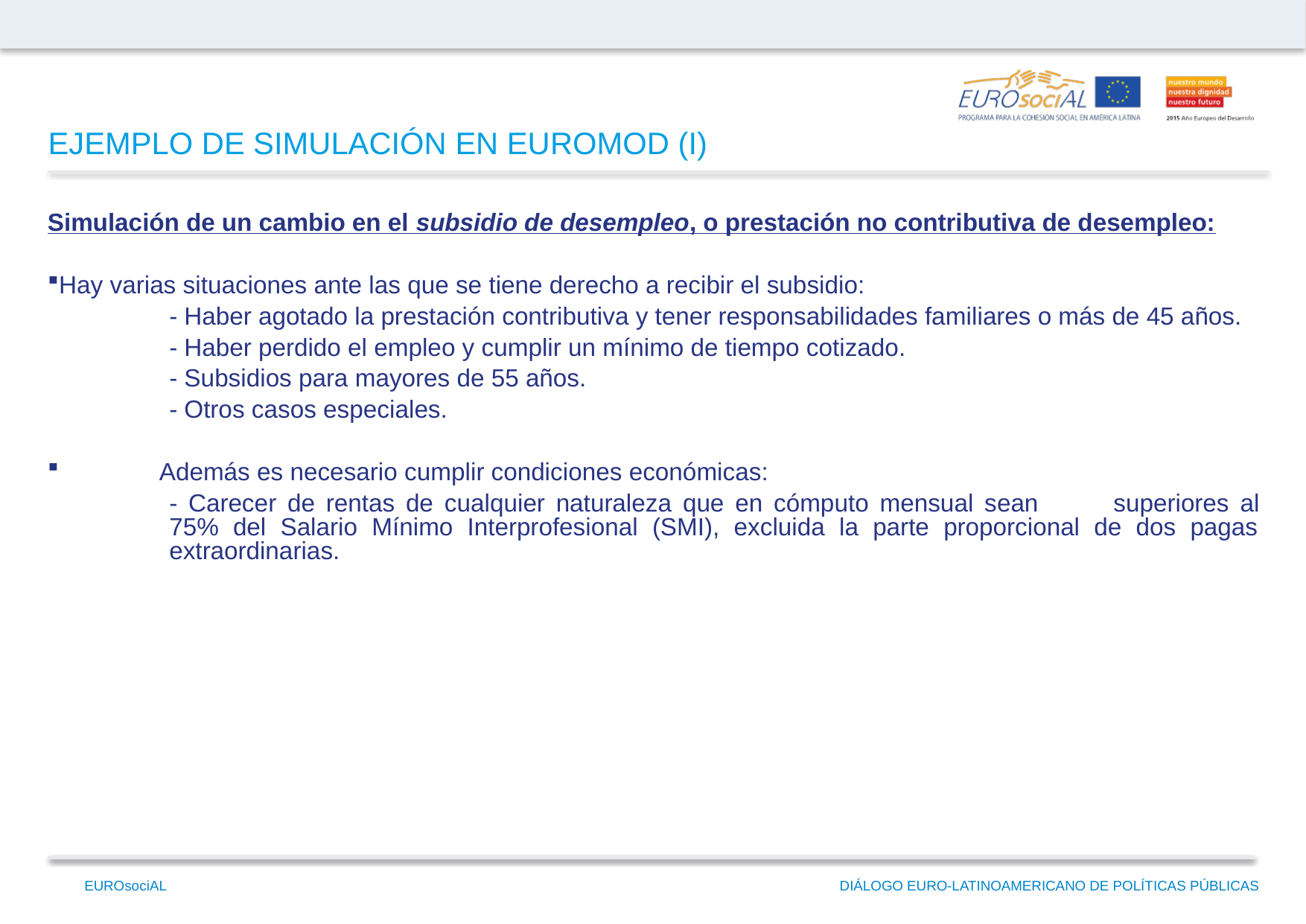

EJEMPLO DE SIMULACIÓN EN EUROMOD (I)
Simulación de un cambio en el subsidio de desempleo, o prestación no contributiva de desempleo:

Hay varias situaciones ante las que se tiene derecho a recibir el subsidio:
- Haber agotado la prestación contributiva y tener responsabilidades familiares o más de 45 años.
- Haber perdido el empleo y cumplir un mínimo de tiempo cotizado.
- Subsidios para mayores de 55 años.
- Otros casos especiales.

	Además es necesario cumplir condiciones económicas:
- Carecer de rentas de cualquier naturaleza que en cómputo mensual sean 	superiores al 75% del Salario Mínimo Interprofesional (SMI), excluida la parte proporcional de dos pagas extraordinarias.